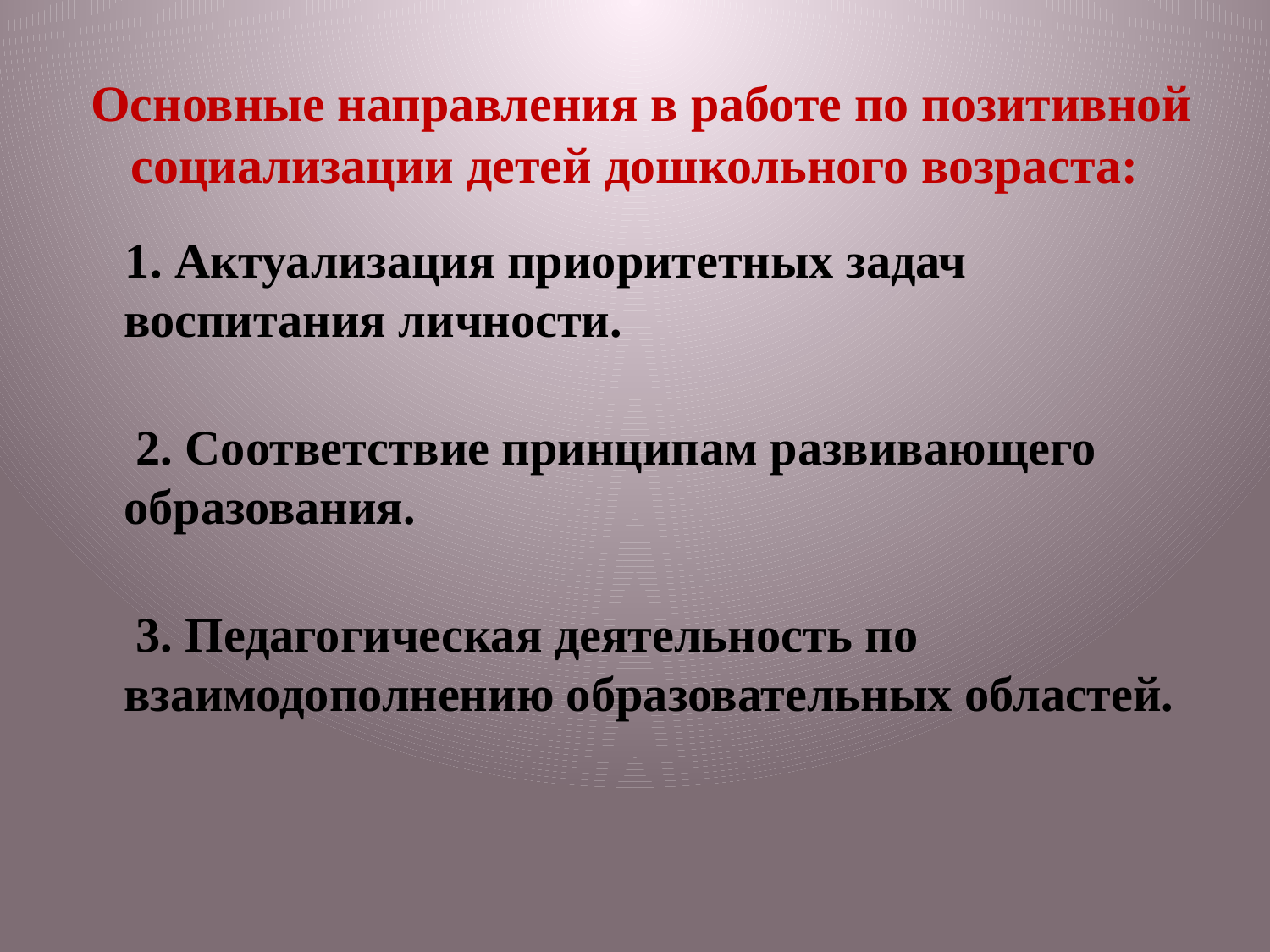

# Основные направления в работе по позитивной социализации детей дошкольного возраста:
    1. Актуализация приоритетных задач воспитания личности.
 2. Соответствие принципам развивающего образования.
 3. Педагогическая деятельность по взаимодополнению образовательных областей.